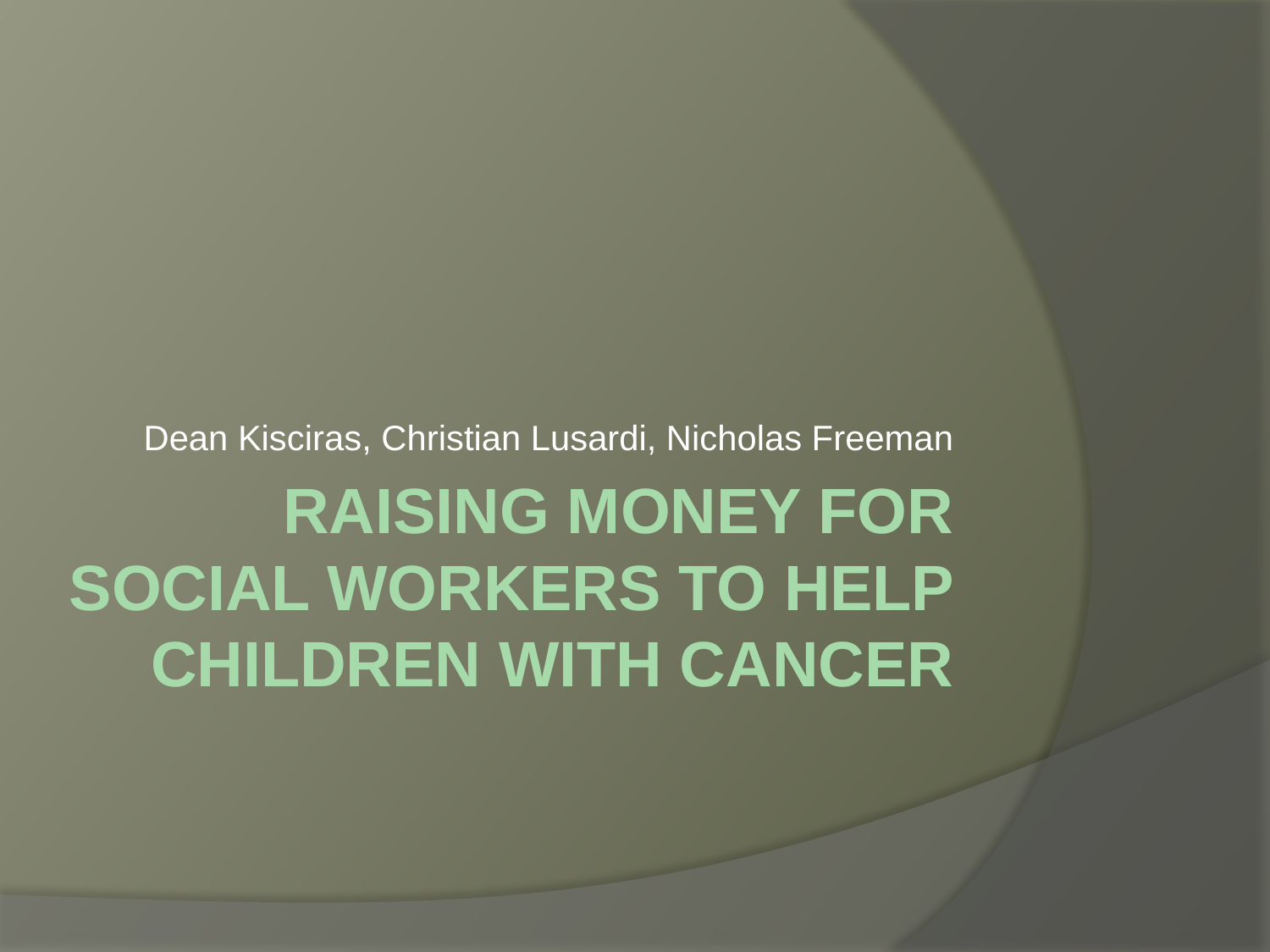

Dean Kisciras, Christian Lusardi, Nicholas Freeman
# Raising money for social workers to help children with cancer